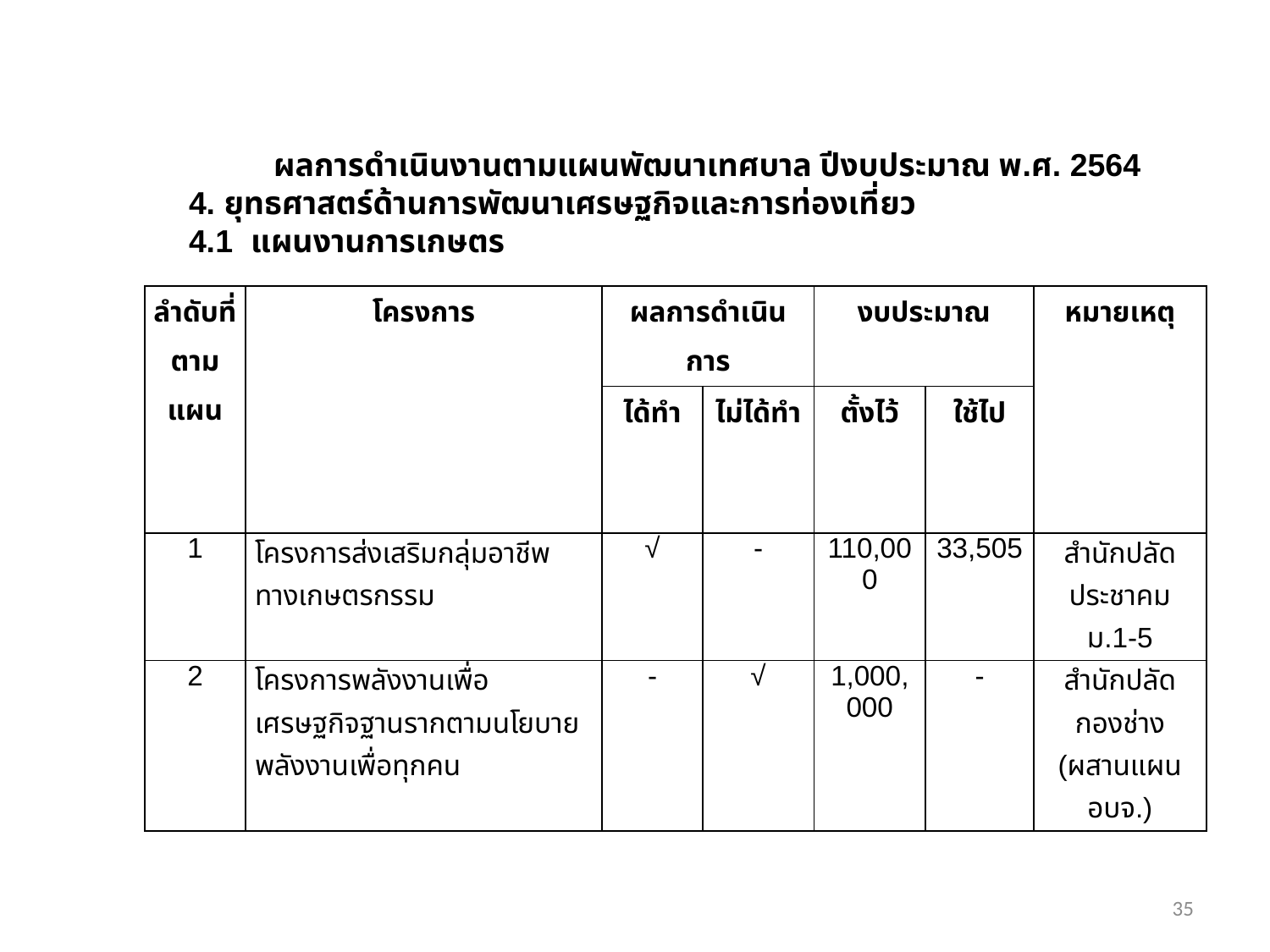

ผลการดำเนินงานตามแผนพัฒนาเทศบาล ปีงบประมาณ พ.ศ. 2564
4. ยุทธศาสตร์ด้านการพัฒนาเศรษฐกิจและการท่องเที่ยว
4.1  แผนงานการเกษตร
| ลำดับที่ตามแผน | โครงการ | ผลการดำเนินการ |  | งบประมาณ |  | หมายเหตุ |
| --- | --- | --- | --- | --- | --- | --- |
|  |  | ได้ทำ | ไม่ได้ทำ | ตั้งไว้ | ใช้ไป |  |
| 1 | โครงการส่งเสริมกลุ่มอาชีพทางเกษตรกรรม | √ | - | 110,000 | 33,505 | สำนักปลัด ประชาคม ม.1-5 |
| 2 | โครงการพลังงานเพื่อเศรษฐกิจฐานรากตามนโยบายพลังงานเพื่อทุกคน | - | √ | 1,000,000 | - | สำนักปลัด กองช่าง (ผสานแผน อบจ.) |
35